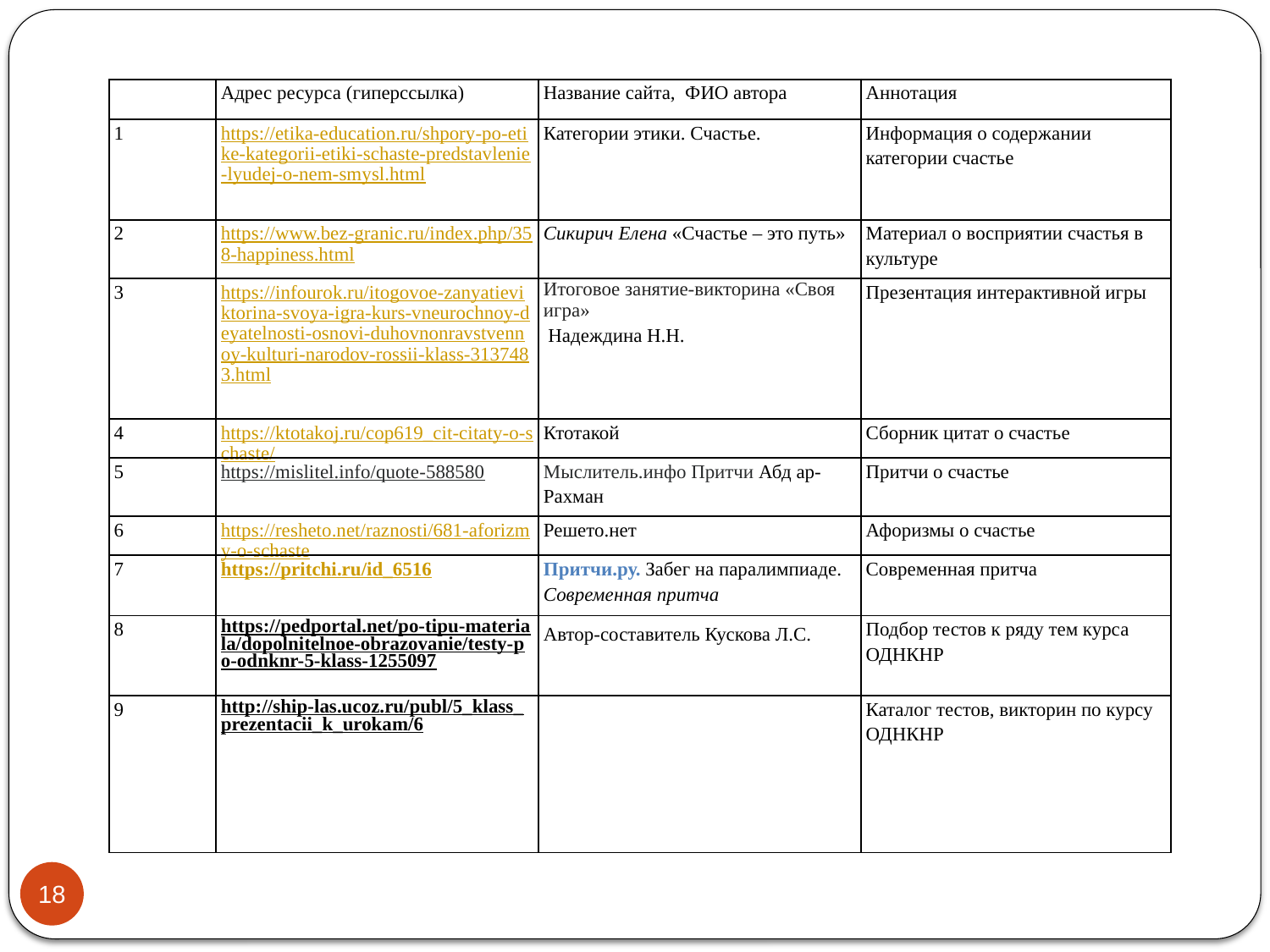

|  | Адрес ресурса (гиперссылка) | Название сайта, ФИО автора | Аннотация |
| --- | --- | --- | --- |
| 1 | https://etika-education.ru/shpory-po-etike-kategorii-etiki-schaste-predstavlenie-lyudej-o-nem-smysl.html | Категории этики. Счастье. | Информация о содержании категории счастье |
| 2 | https://www.bez-granic.ru/index.php/358-happiness.html | Сикирич Елена «Счастье – это путь» | Материал о восприятии счастья в культуре |
| 3 | https://infourok.ru/itogovoe-zanyatieviktorina-svoya-igra-kurs-vneurochnoy-deyatelnosti-osnovi-duhovnonravstvennoy-kulturi-narodov-rossii-klass-3137483.html | Итоговое занятие-викторина «Своя игра» Надеждина Н.Н. | Презентация интерактивной игры |
| 4 | https://ktotakoj.ru/cop619\_cit-citaty-o-schaste/ | Ктотакой | Сборник цитат о счастье |
| 5 | https://mislitel.info/quote-588580 | Мыслитель.инфо Притчи Абд ар- Рахман | Притчи о счастье |
| 6 | https://resheto.net/raznosti/681-aforizmy-o-schaste | Решето.нет | Афоризмы о счастье |
| 7 | https://pritchi.ru/id\_6516 | Притчи.ру. Забег на паралимпиаде. Современная притча | Современная притча |
| 8 | https://pedportal.net/po-tipu-materiala/dopolnitelnoe-obrazovanie/testy-po-odnknr-5-klass-1255097 | Автор-составитель Кускова Л.С. | Подбор тестов к ряду тем курса ОДНКНР |
| 9 | http://ship-las.ucoz.ru/publ/5\_klass\_prezentacii\_k\_urokam/6 |  | Каталог тестов, викторин по курсу ОДНКНР |
18